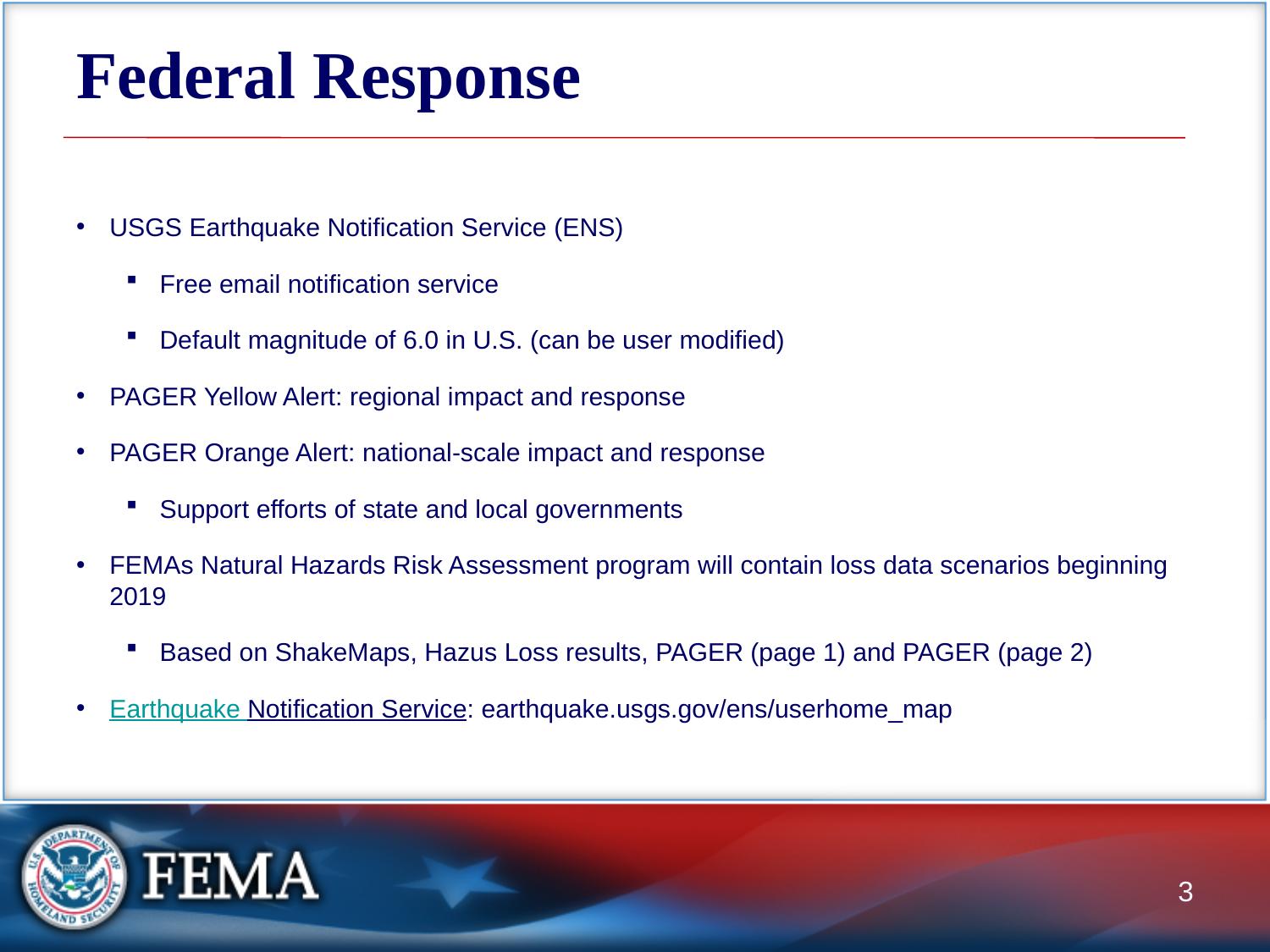

# Federal Response

USGS Earthquake Notification Service (ENS)
Free email notification service
Default magnitude of 6.0 in U.S. (can be user modified)
PAGER Yellow Alert: regional impact and response
PAGER Orange Alert: national-scale impact and response
Support efforts of state and local governments
FEMAs Natural Hazards Risk Assessment program will contain loss data scenarios beginning 2019
Based on ShakeMaps, Hazus Loss results, PAGER (page 1) and PAGER (page 2)
Earthquake Notification Service: earthquake.usgs.gov/ens/userhome_map

3